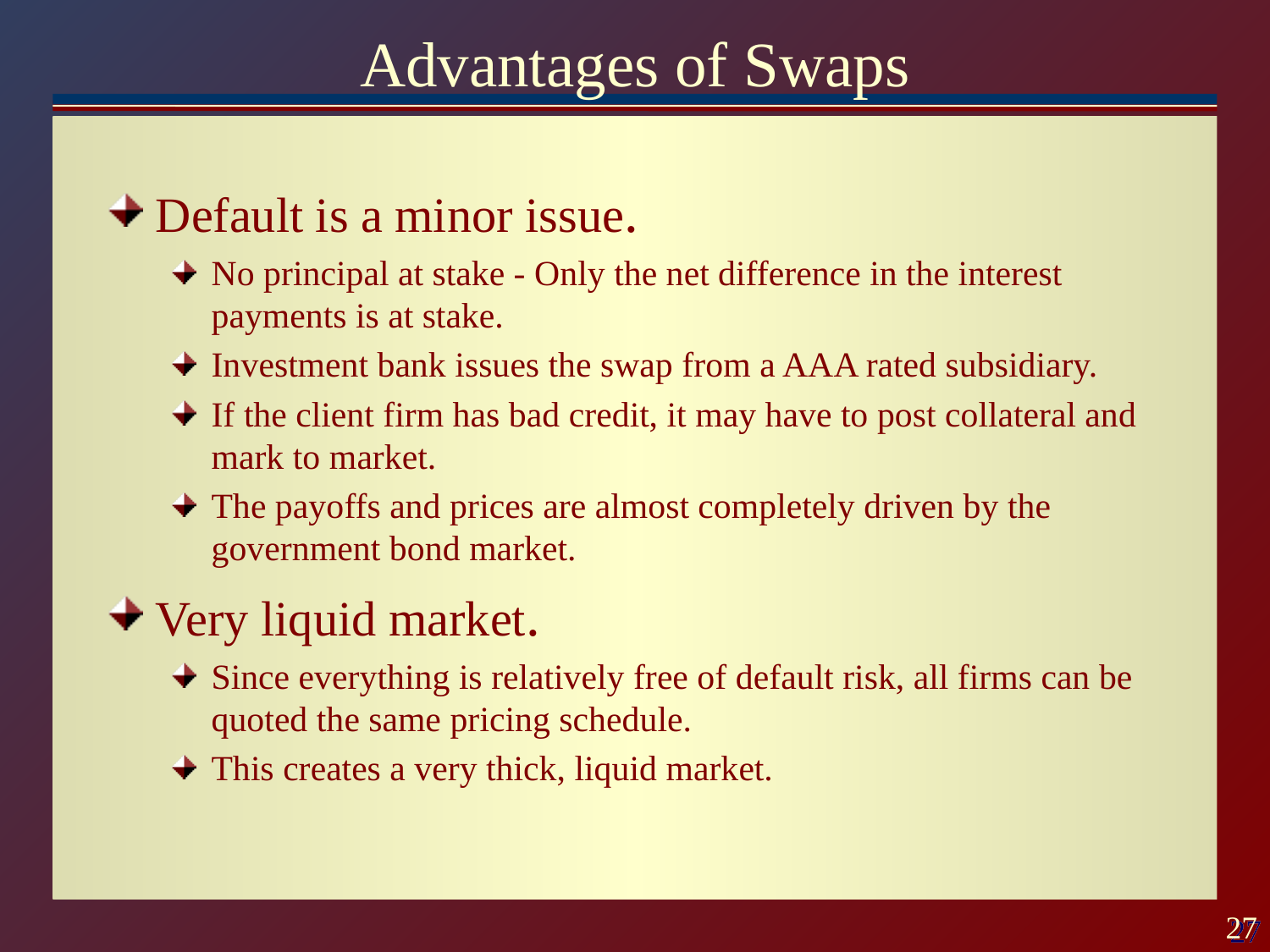

# Advantages of Swaps
Default is a minor issue.
No principal at stake - Only the net difference in the interest payments is at stake.
Investment bank issues the swap from a AAA rated subsidiary.
If the client firm has bad credit, it may have to post collateral and mark to market.
The payoffs and prices are almost completely driven by the government bond market.
Very liquid market.
Since everything is relatively free of default risk, all firms can be quoted the same pricing schedule.
This creates a very thick, liquid market.